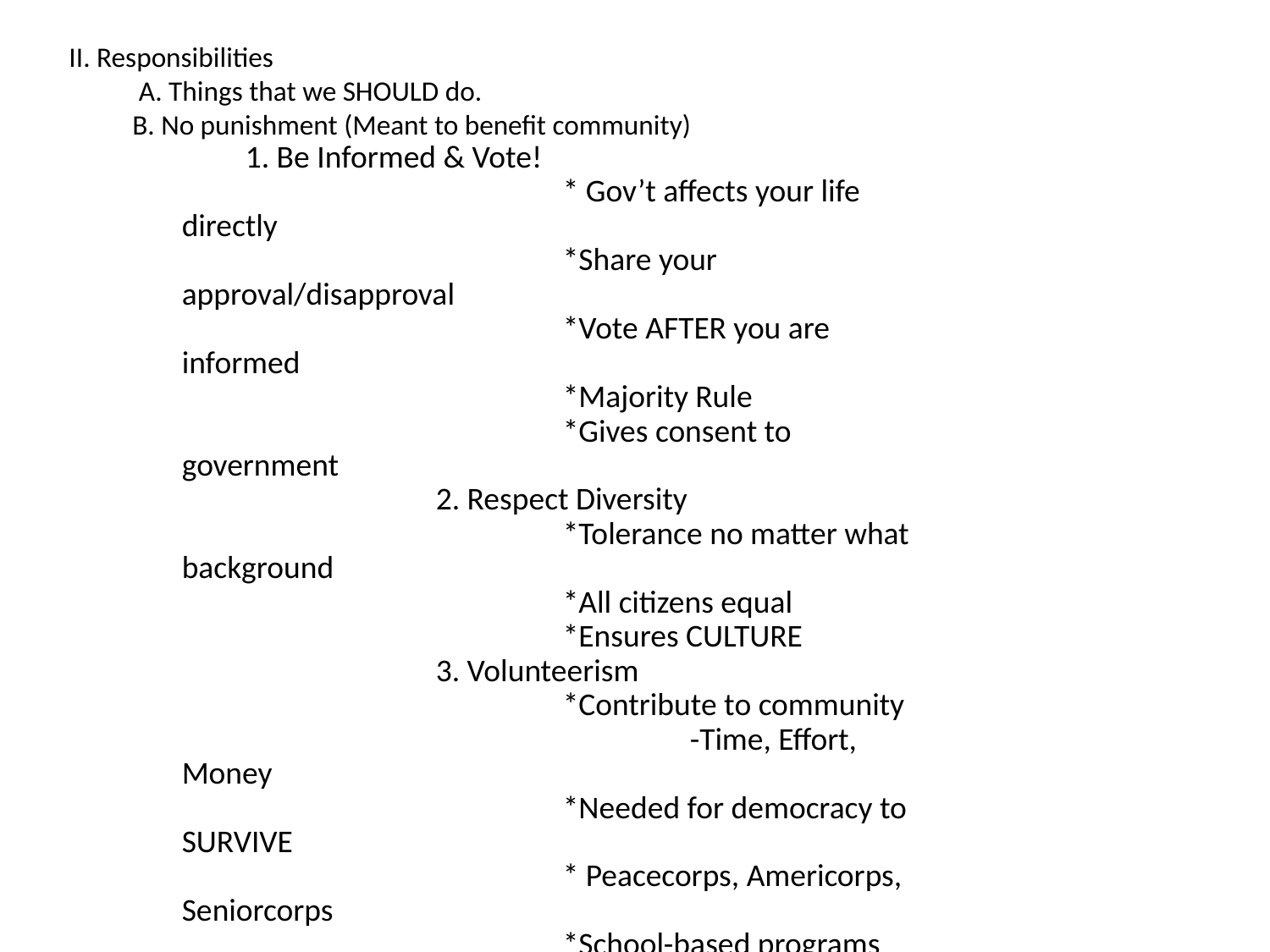

II. Responsibilities
 A. Things that we SHOULD do.
B. No punishment (Meant to benefit community)
	1. Be Informed & Vote!
				* Gov’t affects your life directly
				*Share your approval/disapproval
				*Vote AFTER you are informed
				*Majority Rule
				*Gives consent to government
			2. Respect Diversity
				*Tolerance no matter what background
				*All citizens equal
				*Ensures CULTURE
			3. Volunteerism
				*Contribute to community
					-Time, Effort, Money
				*Needed for democracy to SURVIVE
				* Peacecorps, Americorps, Seniorcorps
				*School-based programs
			4. Shared Responsibility
				*Citizens & Gov’t work together
				*Gov’t cannot work quickly..Bureaucracy
				*Promote general welfare; Health, Happiness